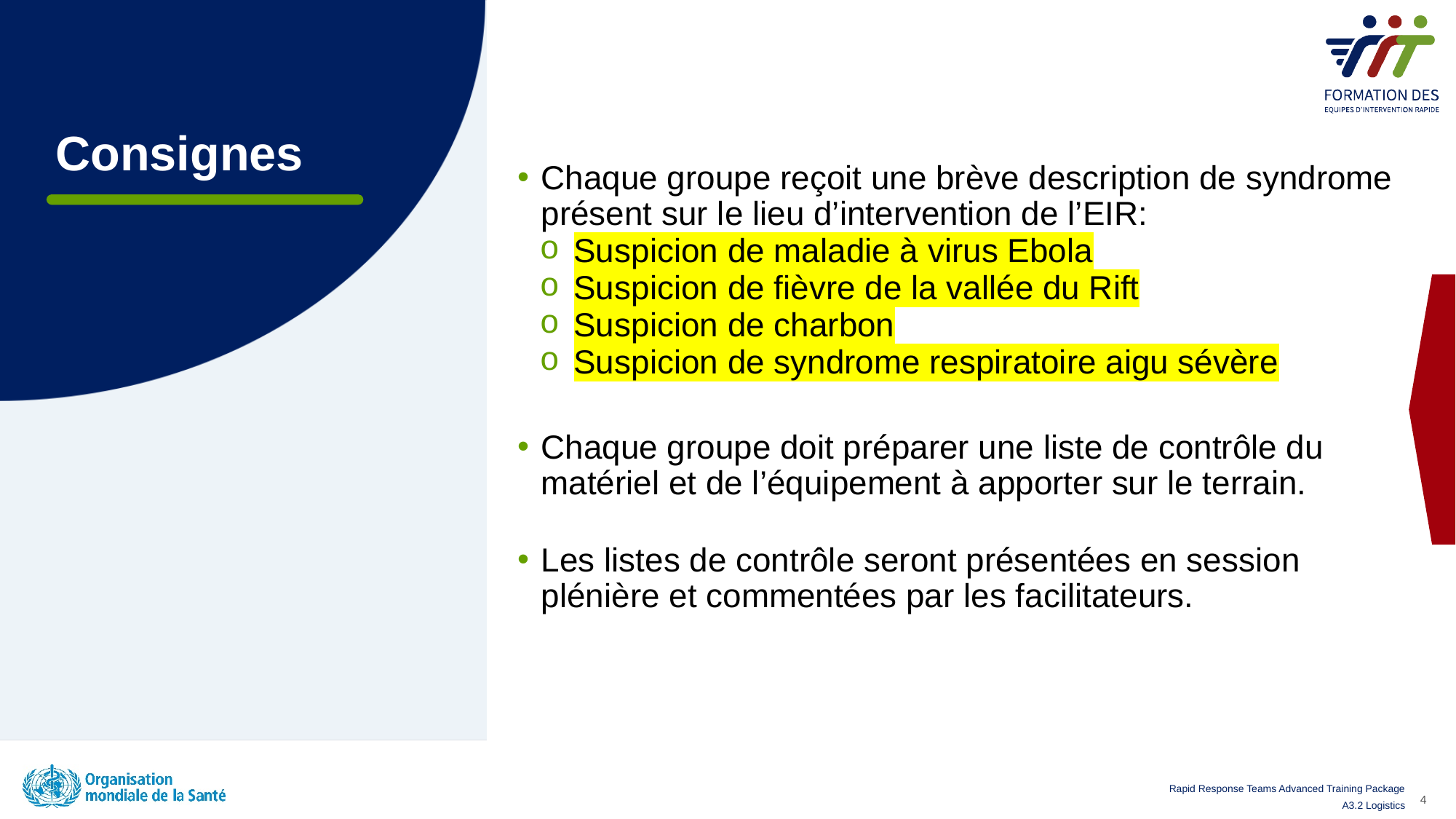

# Consignes
Chaque groupe reçoit une brève description de syndrome présent sur le lieu d’intervention de l’EIR:
Suspicion de maladie à virus Ebola
Suspicion de fièvre de la vallée du Rift
Suspicion de charbon
Suspicion de syndrome respiratoire aigu sévère

Chaque groupe doit préparer une liste de contrôle du matériel et de l’équipement à apporter sur le terrain.

Les listes de contrôle seront présentées en session plénière et commentées par les facilitateurs.
4